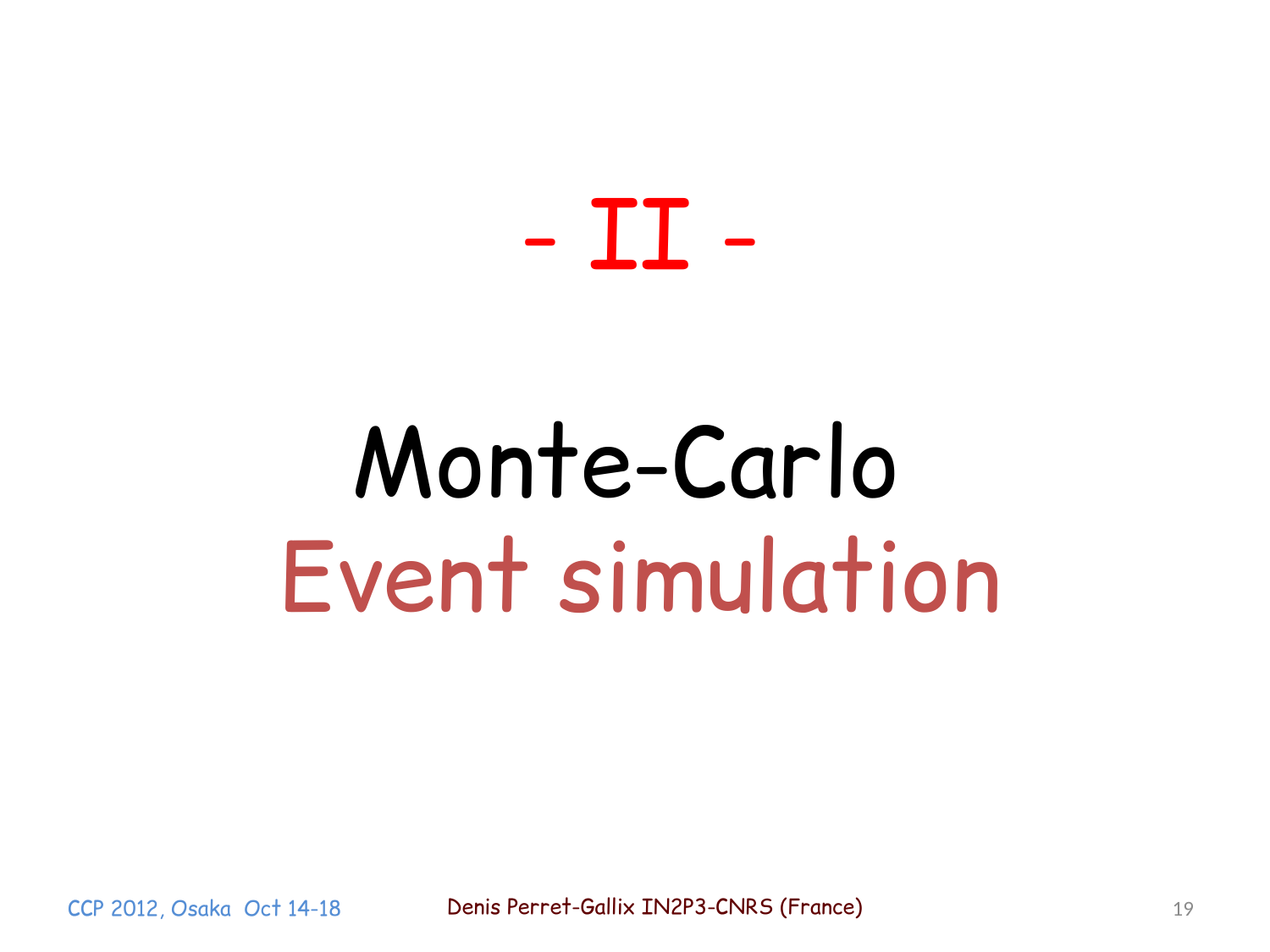

# - II - Monte-Carlo Event simulation
CCP 2012, Osaka  Oct 14-18
Denis Perret-Gallix IN2P3-CNRS (France)
19